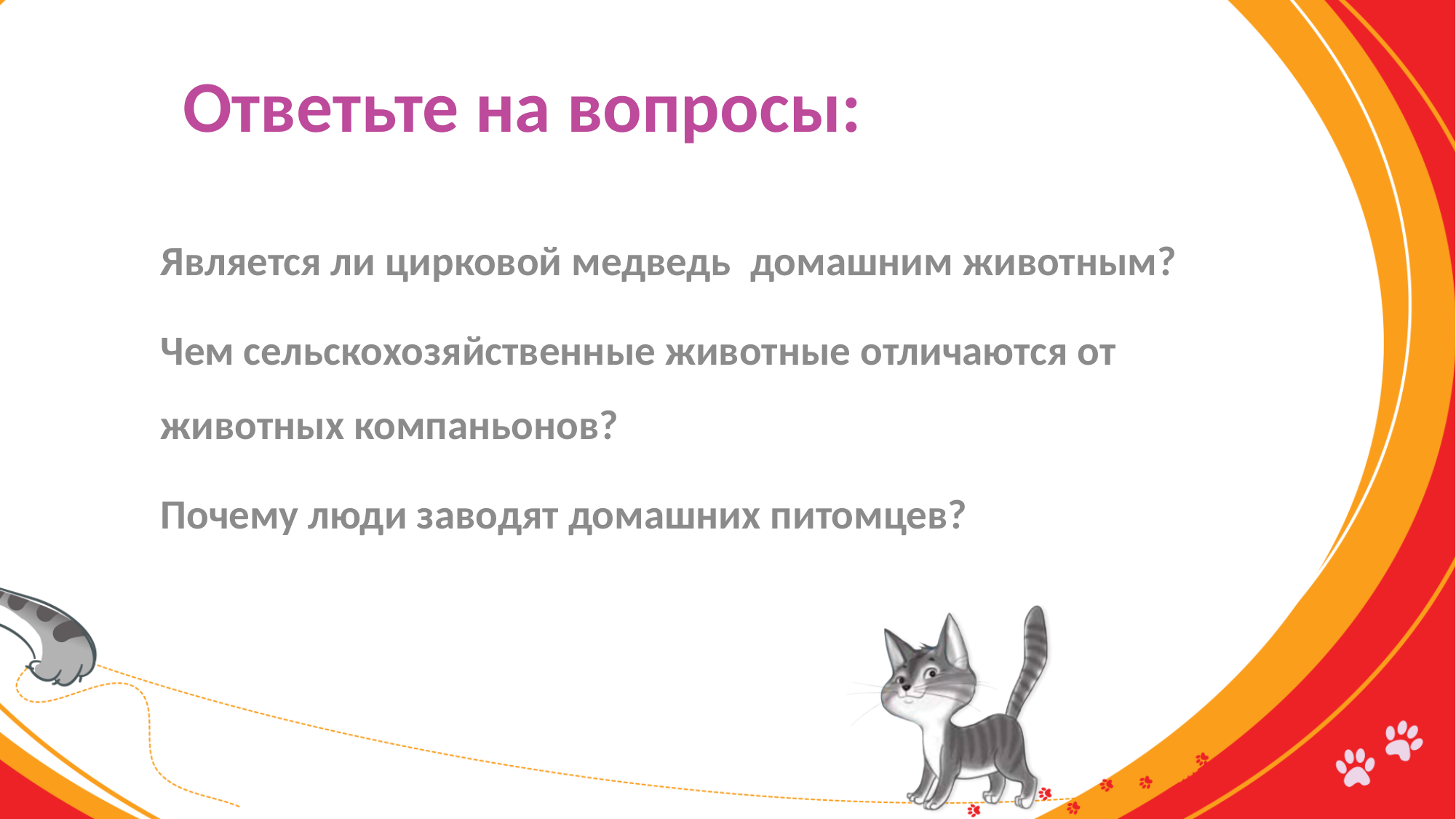

# Ответьте на вопросы:
Является ли цирковой медведь  домашним животным?
Чем сельскохозяйственные животные отличаются от животных компаньонов?
Почему люди заводят домашних питомцев?